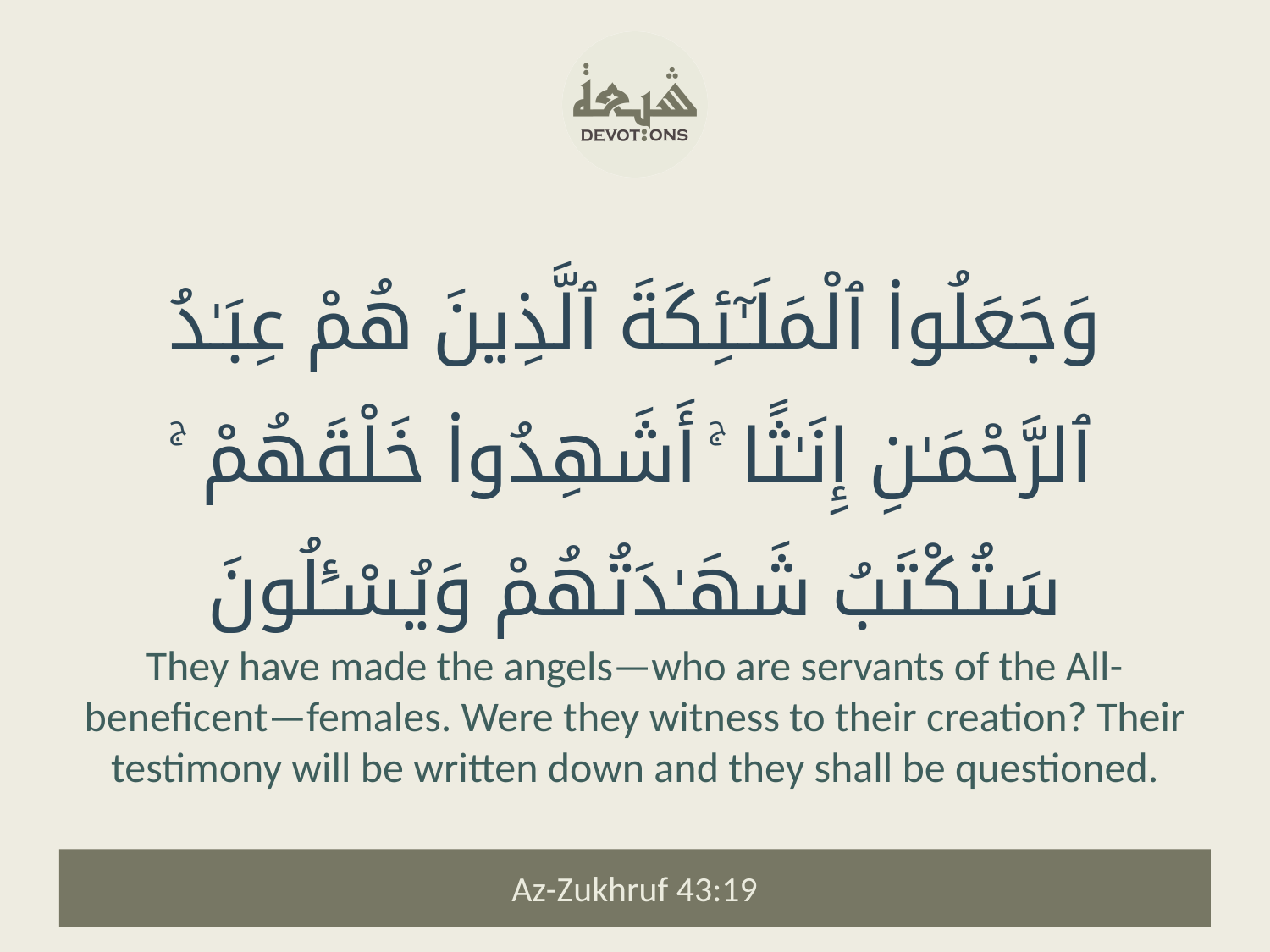

وَجَعَلُوا۟ ٱلْمَلَـٰٓئِكَةَ ٱلَّذِينَ هُمْ عِبَـٰدُ ٱلرَّحْمَـٰنِ إِنَـٰثًا ۚ أَشَهِدُوا۟ خَلْقَهُمْ ۚ سَتُكْتَبُ شَهَـٰدَتُهُمْ وَيُسْـَٔلُونَ
They have made the angels—who are servants of the All-beneficent—females. Were they witness to their creation? Their testimony will be written down and they shall be questioned.
Az-Zukhruf 43:19